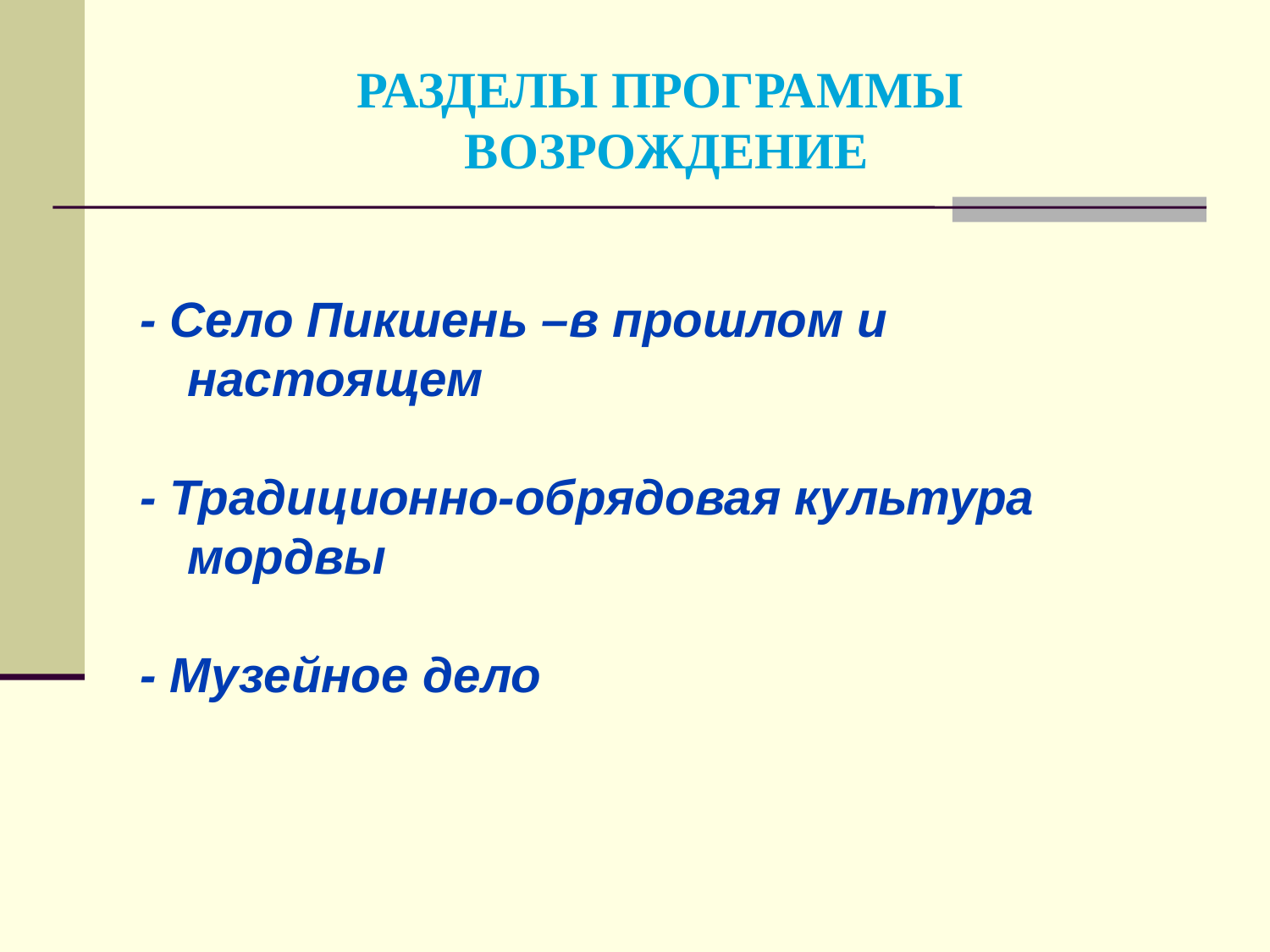

# РАЗДЕЛЫ ПРОГРАММЫ ВОЗРОЖДЕНИЕ

- Село Пикшень –в прошлом и настоящем

- Традиционно-обрядовая культура мордвы

- Музейное дело